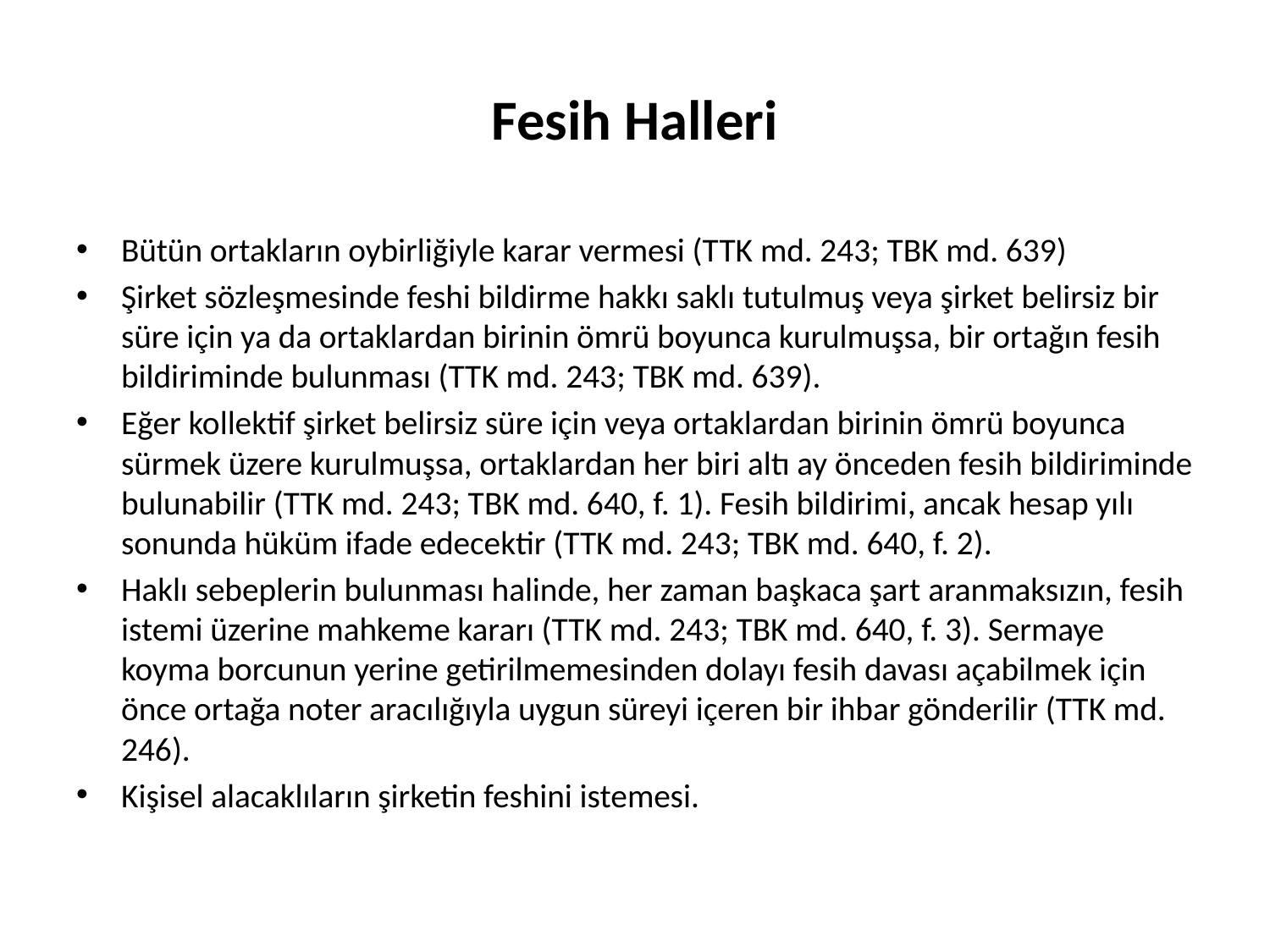

# Fesih Halleri
Bütün ortakların oybirliğiyle karar vermesi (TTK md. 243; TBK md. 639)
Şirket sözleşmesinde feshi bildirme hakkı saklı tutulmuş veya şirket belirsiz bir süre için ya da ortaklardan birinin ömrü boyunca kurulmuşsa, bir ortağın fesih bildiriminde bulunması (TTK md. 243; TBK md. 639).
Eğer kollektif şirket belirsiz süre için veya ortaklardan birinin ömrü boyunca sürmek üzere kurulmuşsa, ortaklardan her biri altı ay önceden fesih bildiriminde bulunabilir (TTK md. 243; TBK md. 640, f. 1). Fesih bildirimi, ancak hesap yılı sonunda hüküm ifade edecektir (TTK md. 243; TBK md. 640, f. 2).
Haklı sebeplerin bulunması halinde, her zaman başkaca şart aranmaksızın, fesih istemi üzerine mahkeme kararı (TTK md. 243; TBK md. 640, f. 3). Sermaye koyma borcunun yerine getirilmemesinden dolayı fesih davası açabilmek için önce ortağa noter aracılığıyla uygun süreyi içeren bir ihbar gönderilir (TTK md. 246).
Kişisel alacaklıların şirketin feshini istemesi.